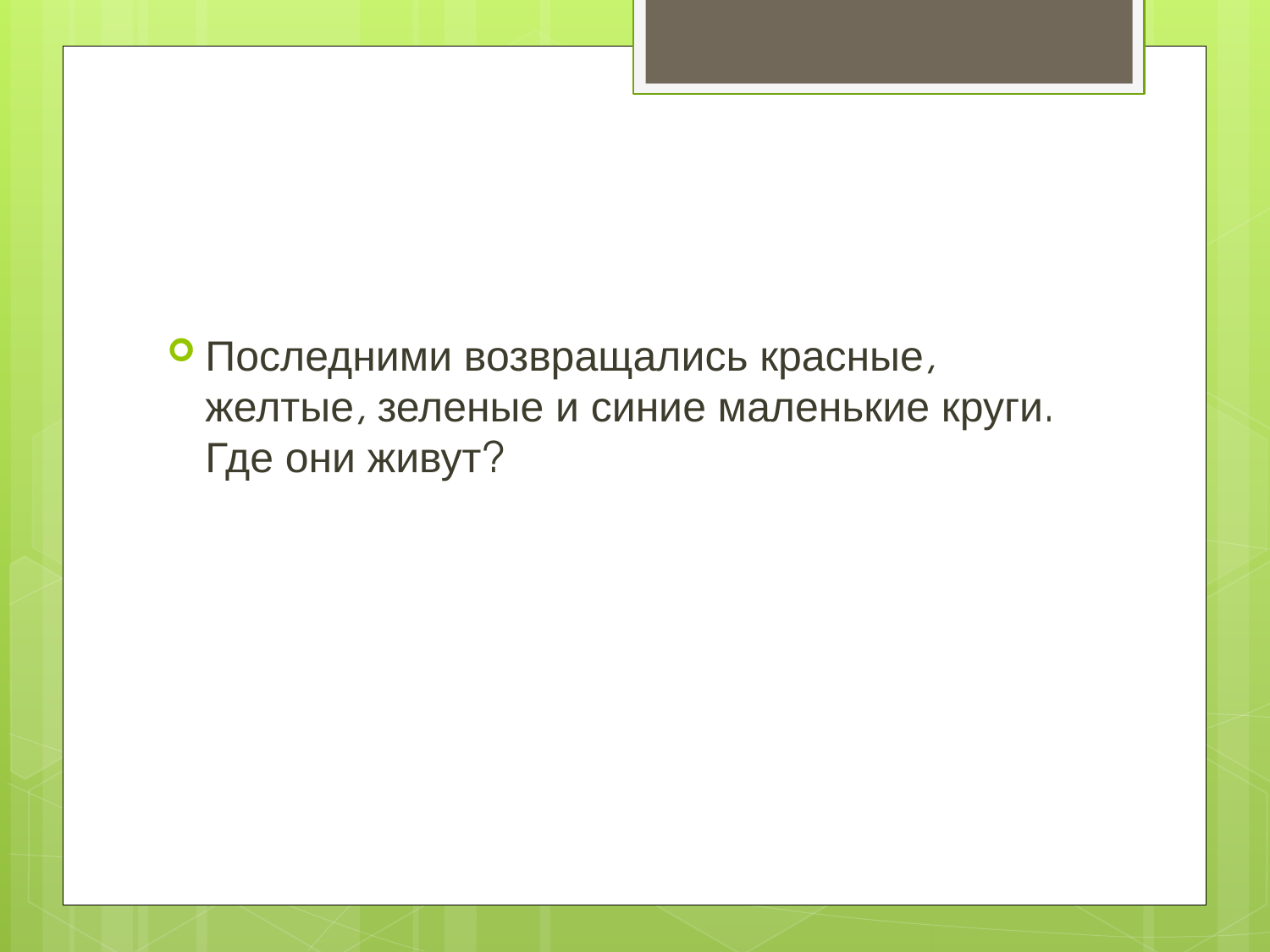

#
Последними возвращались красные, желтые, зеленые и синие маленькие круги. Где они живут?